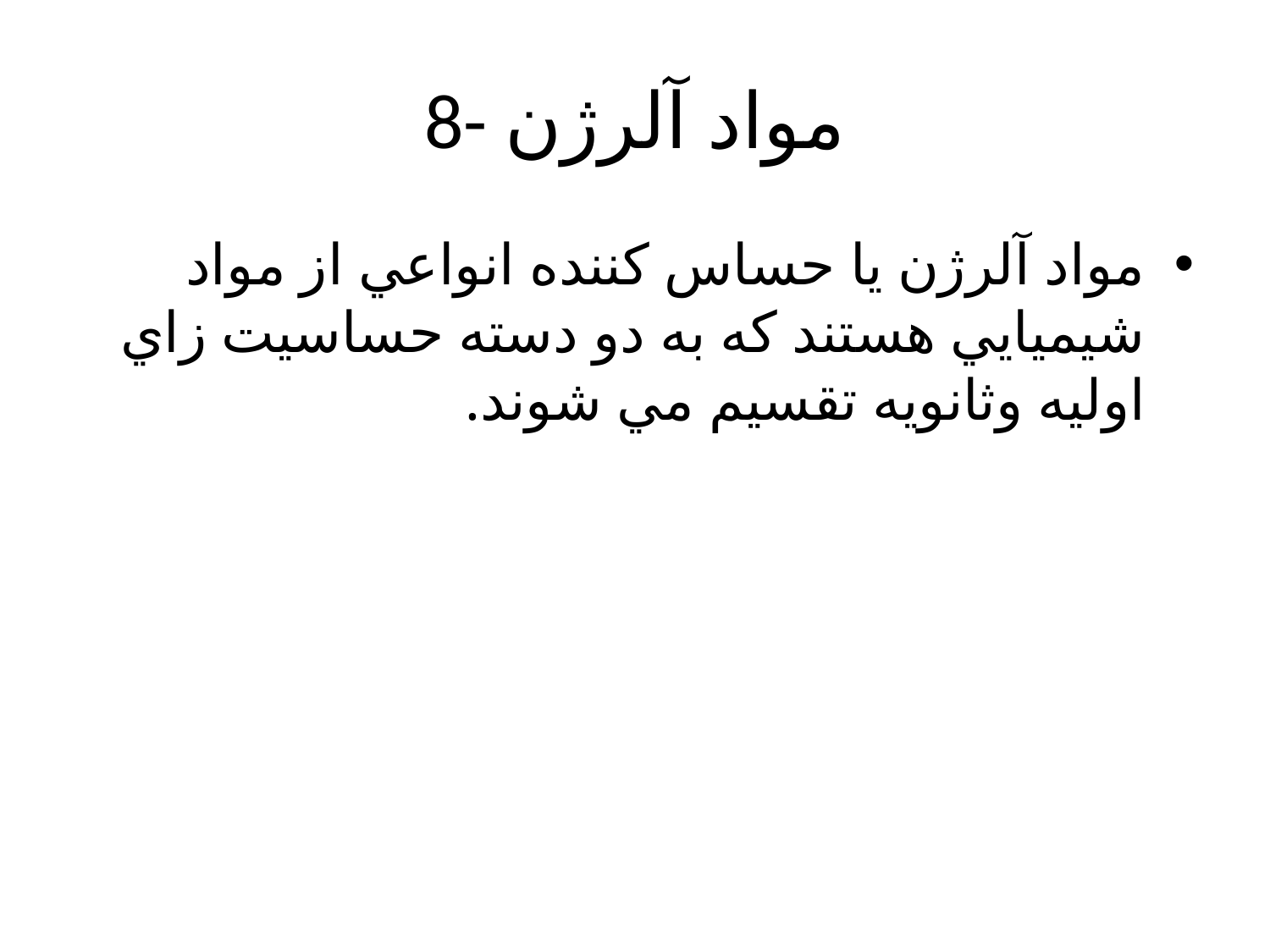

# 8- مواد آلرژن
مواد آلرژن يا حساس كننده انواعي از مواد شيميايي هستند كه به دو دسته حساسيت زاي اوليه وثانويه تقسيم مي شوند.